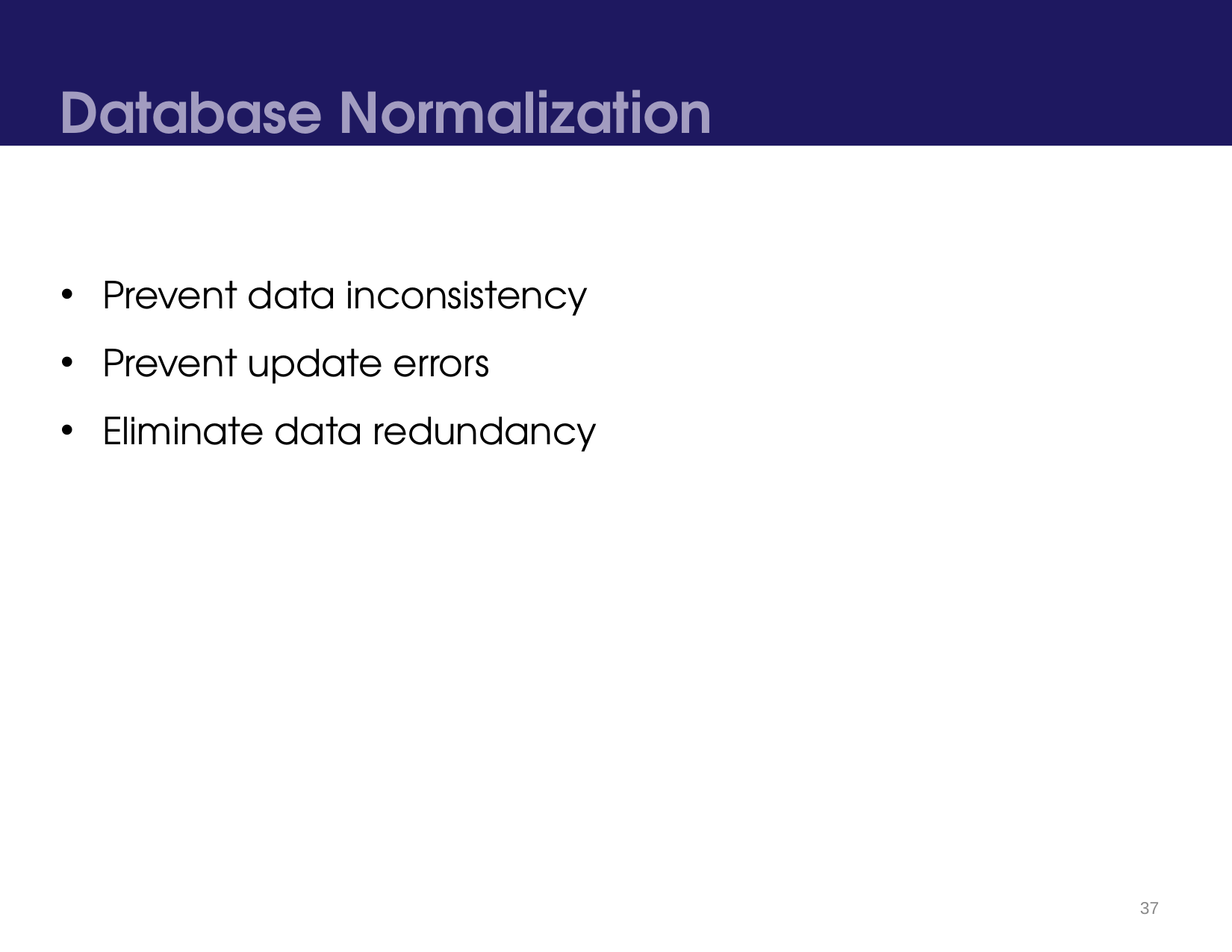

# Database Normalization
Prevent data inconsistency
Prevent update errors
Eliminate data redundancy
37